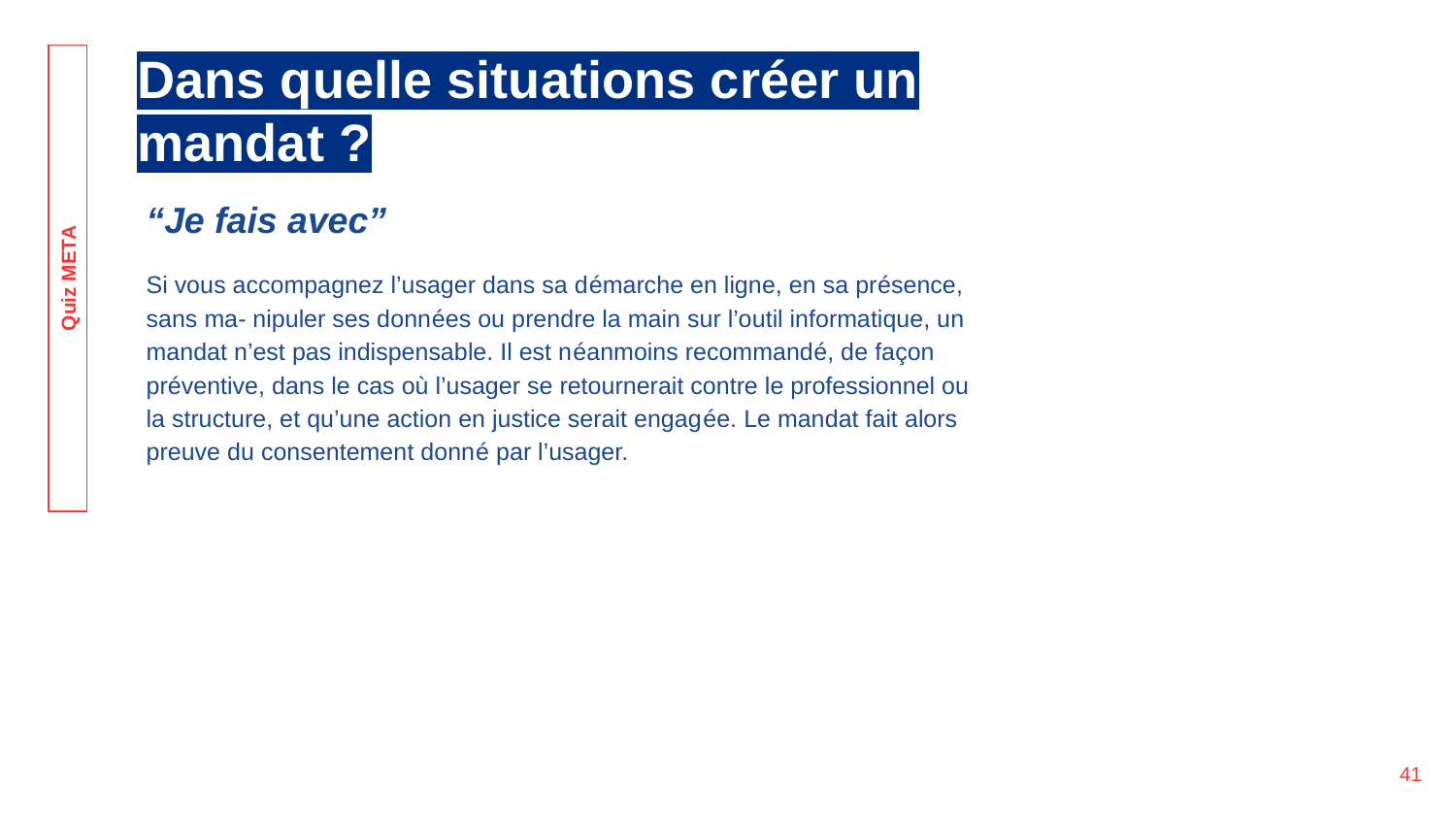

Dans quelle situations créer un mandat ?
“Je fais avec”
Si vous accompagnez l’usager dans sa démarche en ligne, en sa présence, sans ma- nipuler ses données ou prendre la main sur l’outil informatique, un mandat n’est pas indispensable. Il est néanmoins recommandé, de façon préventive, dans le cas où l’usager se retournerait contre le professionnel ou la structure, et qu’une action en justice serait engagée. Le mandat fait alors preuve du consentement donné par l’usager.
Quiz META
41